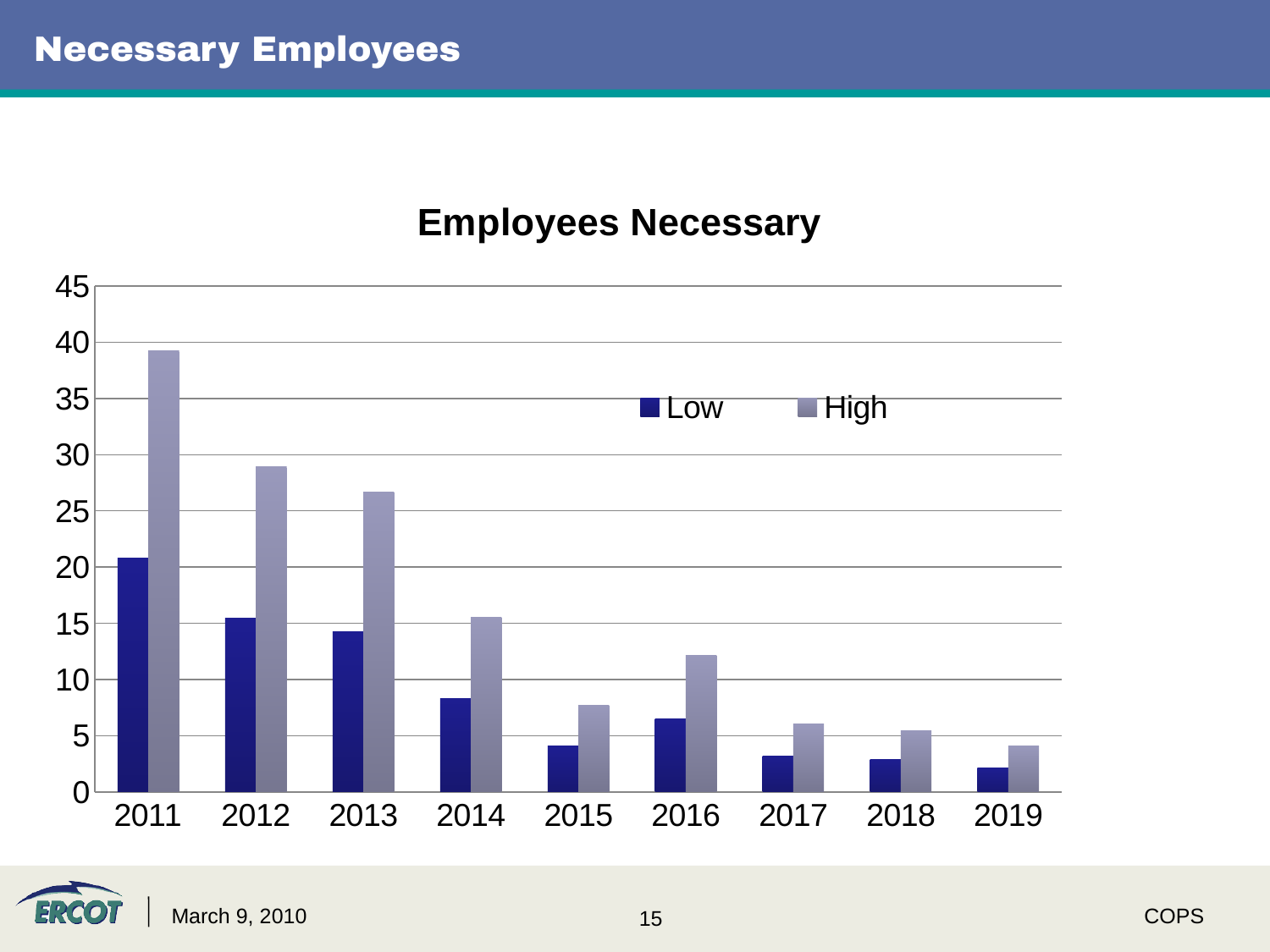

# Necessary Employees

### Chart: Employees Necessary

| Category |  |  |
|---|---|---|
| 2011 | 20.833333333333318 | 39.24375000000001 |
| 2012 | 15.423505765577762 | 28.919073310458298 |
| 2013 | 14.234188137089655 | 26.6891027570431 |
| 2014 | 8.272968670572807 | 15.511816257324025 |
| 2015 | 4.119762822056345 | 7.724555291355644 |
| 2016 | 6.469135430879951 | 12.129628932899912 |
| 2017 | 3.2168011076330365 | 6.0315020768119405 |
| 2018 | 2.9074531128769032 | 5.451474586644192 |
| 2019 | 2.1633457741391777 | 4.056273326510956 |
March 9, 2010
COPS